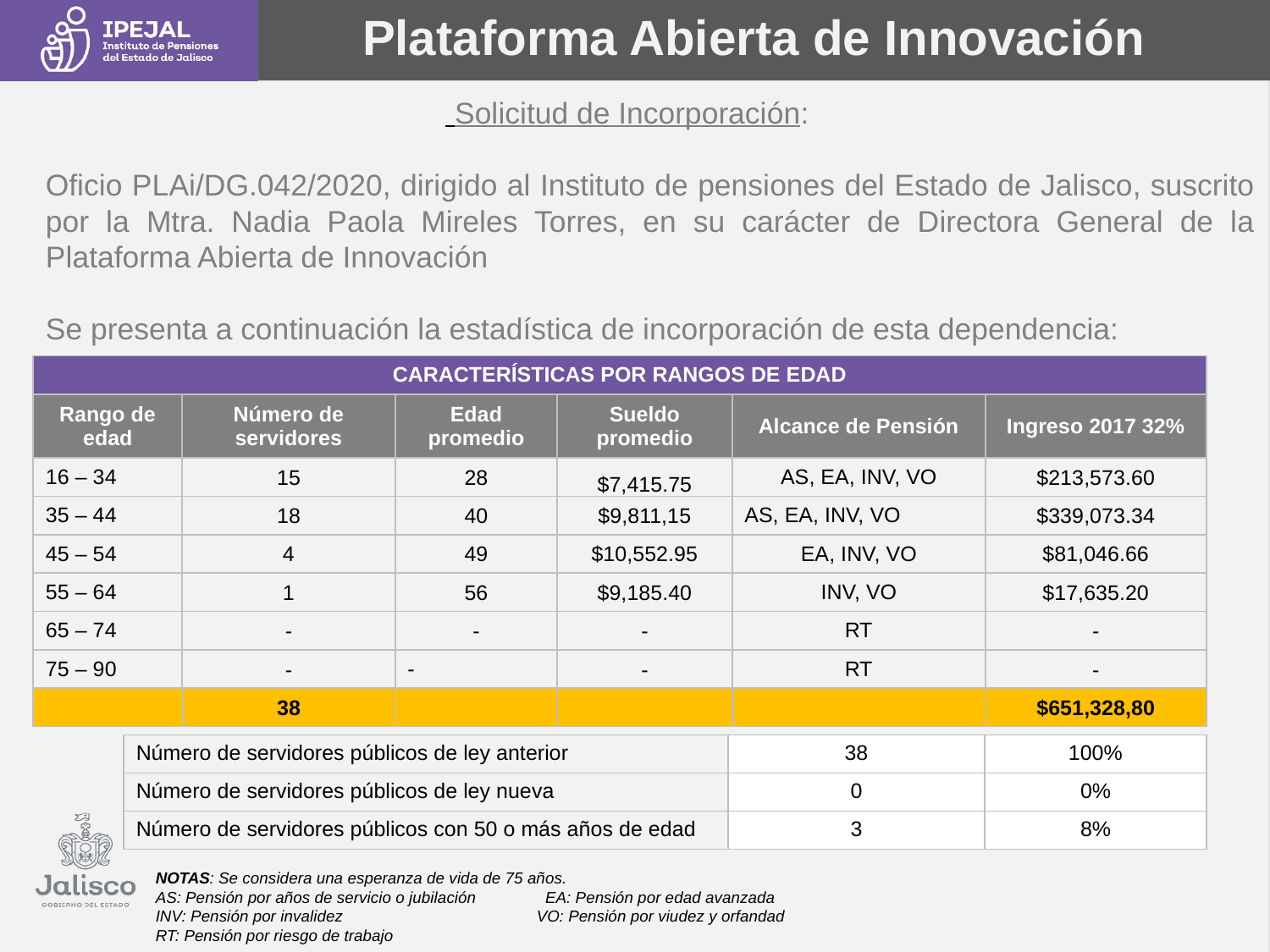

Plataforma Abierta de Innovación

                                              Solicitud de Incorporación:

Oficio PLAi/DG.042/2020, dirigido al Instituto de pensiones del Estado de Jalisco, suscrito por la Mtra. Nadia Paola Mireles Torres, en su carácter de Directora General de la Plataforma Abierta de Innovación

Se presenta a continuación la estadística de incorporación de esta dependencia:

| CARACTERÍSTICAS POR RANGOS DE EDAD |  |  |  |  |  |
| --- | --- | --- | --- | --- | --- |
| Rango de edad | Número de servidores | Edad promedio | Sueldo promedio | Alcance de Pensión | Ingreso 2017 32% |
| 16 – 34 | 15 | 28 | $7,415.75 | AS, EA, INV, VO | $213,573.60 |
| 35 – 44 | 18 | 40 | $9,811,15 | AS, EA, INV, VO | $339,073.34 |
| 45 – 54 | 4 | 49 | $10,552.95 | EA, INV, VO | $81,046.66 |
| 55 – 64 | 1 | 56 | $9,185.40 | INV, VO | $17,635.20 |
| 65 – 74 | - | - | - | RT | - |
| 75 – 90 | - | - | - | RT | - |
|  | 38 |  |  |  | $651,328,80 |
| Número de servidores públicos de ley anterior | 38 | 100% |
| --- | --- | --- |
| Número de servidores públicos de ley nueva | 0 | 0% |
| Número de servidores públicos con 50 o más años de edad | 3 | 8% |
NOTAS: Se considera una esperanza de vida de 75 años.
AS: Pensión por años de servicio o jubilación	  EA: Pensión por edad avanzada
INV: Pensión por invalidez		VO: Pensión por viudez y orfandad
RT: Pensión por riesgo de trabajo